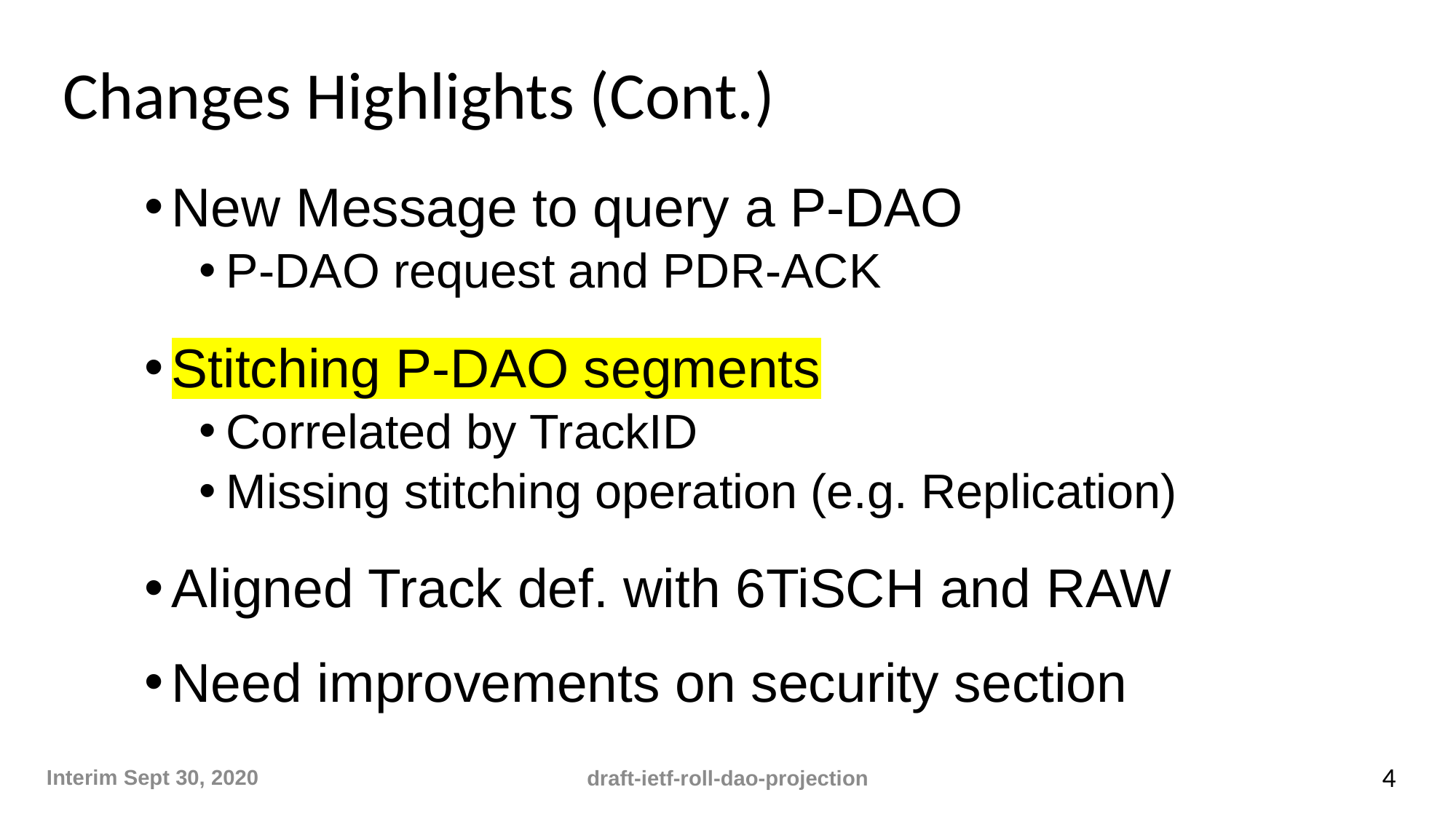

# Changes Highlights (Cont.)
New Message to query a P-DAO
P-DAO request and PDR-ACK

Stitching P-DAO segments
Correlated by TrackID
Missing stitching operation (e.g. Replication)

Aligned Track def. with 6TiSCH and RAW

Need improvements on security section
Interim Sept 30, 2020
4
draft-ietf-roll-dao-projection